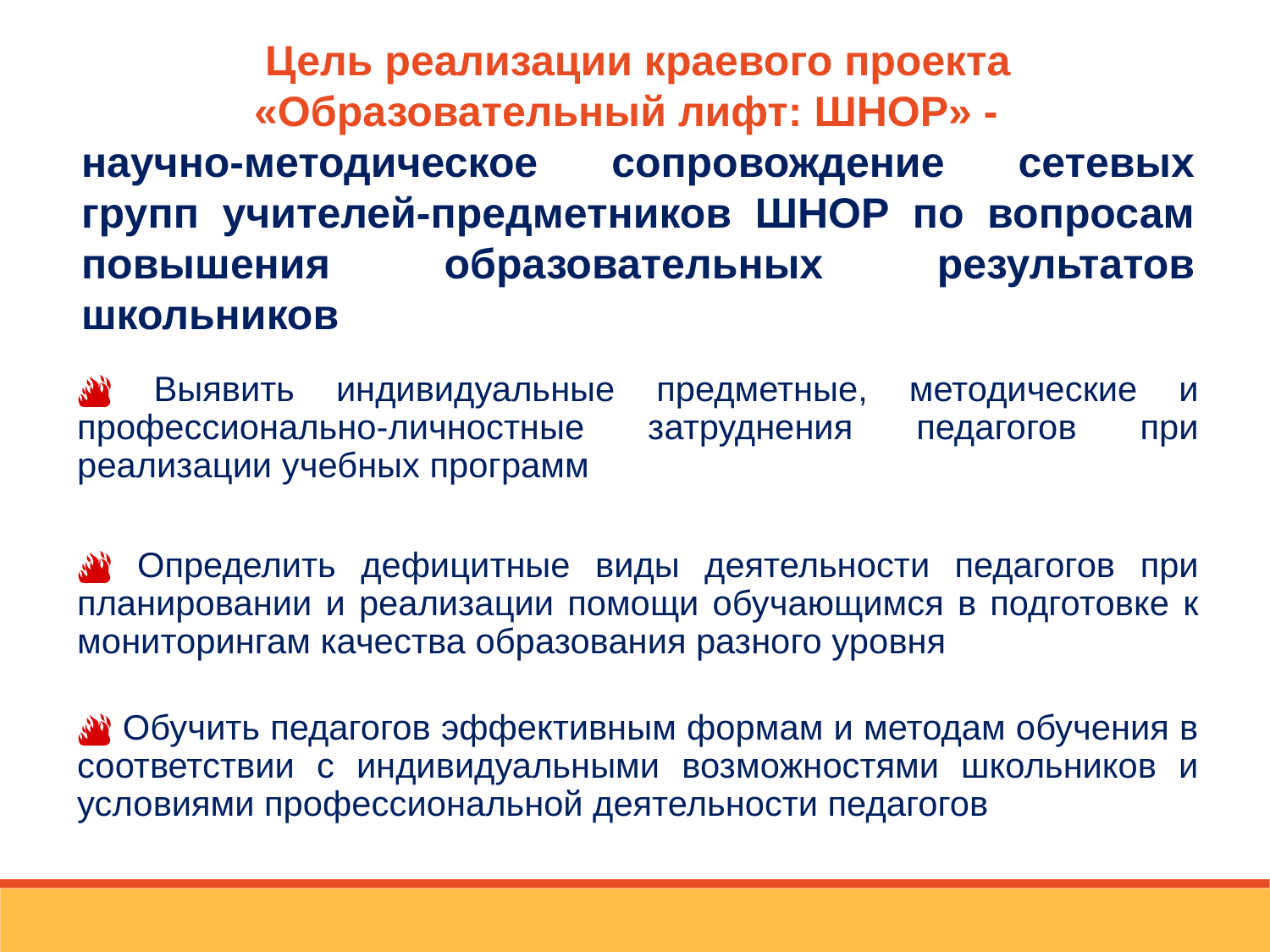

Цель реализации краевого проекта «Образовательный лифт: ШНОР» -
научно-методическое сопровождение сетевых групп учителей-предметников ШНОР по вопросам повышения образовательных результатов школьников
🔥 Выявить индивидуальные предметные, методические и профессионально-личностные затруднения педагогов при реализации учебных программ
🔥 Определить дефицитные виды деятельности педагогов при планировании и реализации помощи обучающимся в подготовке к мониторингам качества образования разного уровня
🔥 Обучить педагогов эффективным формам и методам обучения в соответствии с индивидуальными возможностями школьников и условиями профессиональной деятельности педагогов